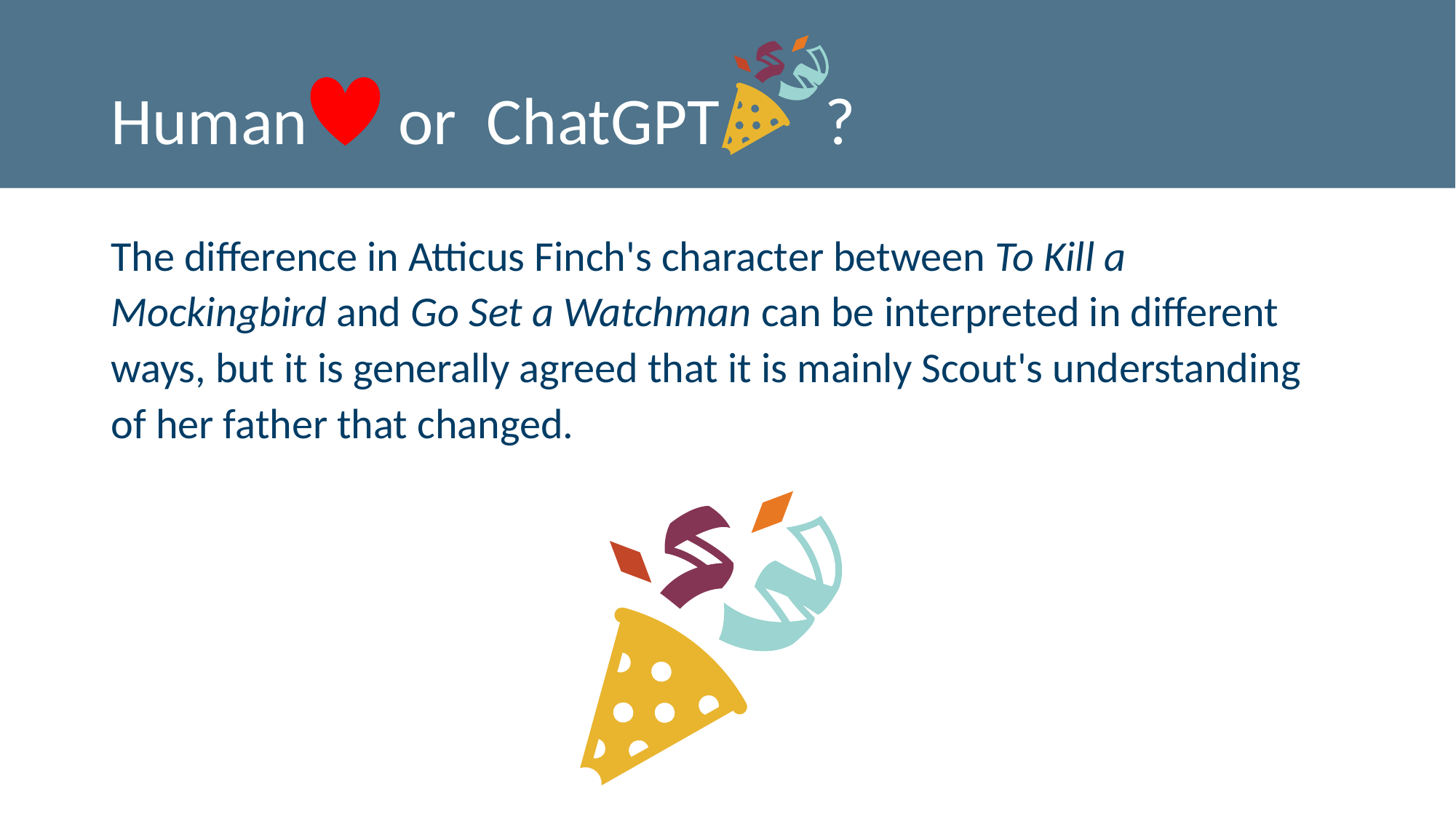

# Human      or  ChatGPT       ?

The difference in Atticus Finch's character between To Kill a Mockingbird and Go Set a Watchman can be interpreted in different ways, but it is generally agreed that it is mainly Scout's understanding of her father that changed.